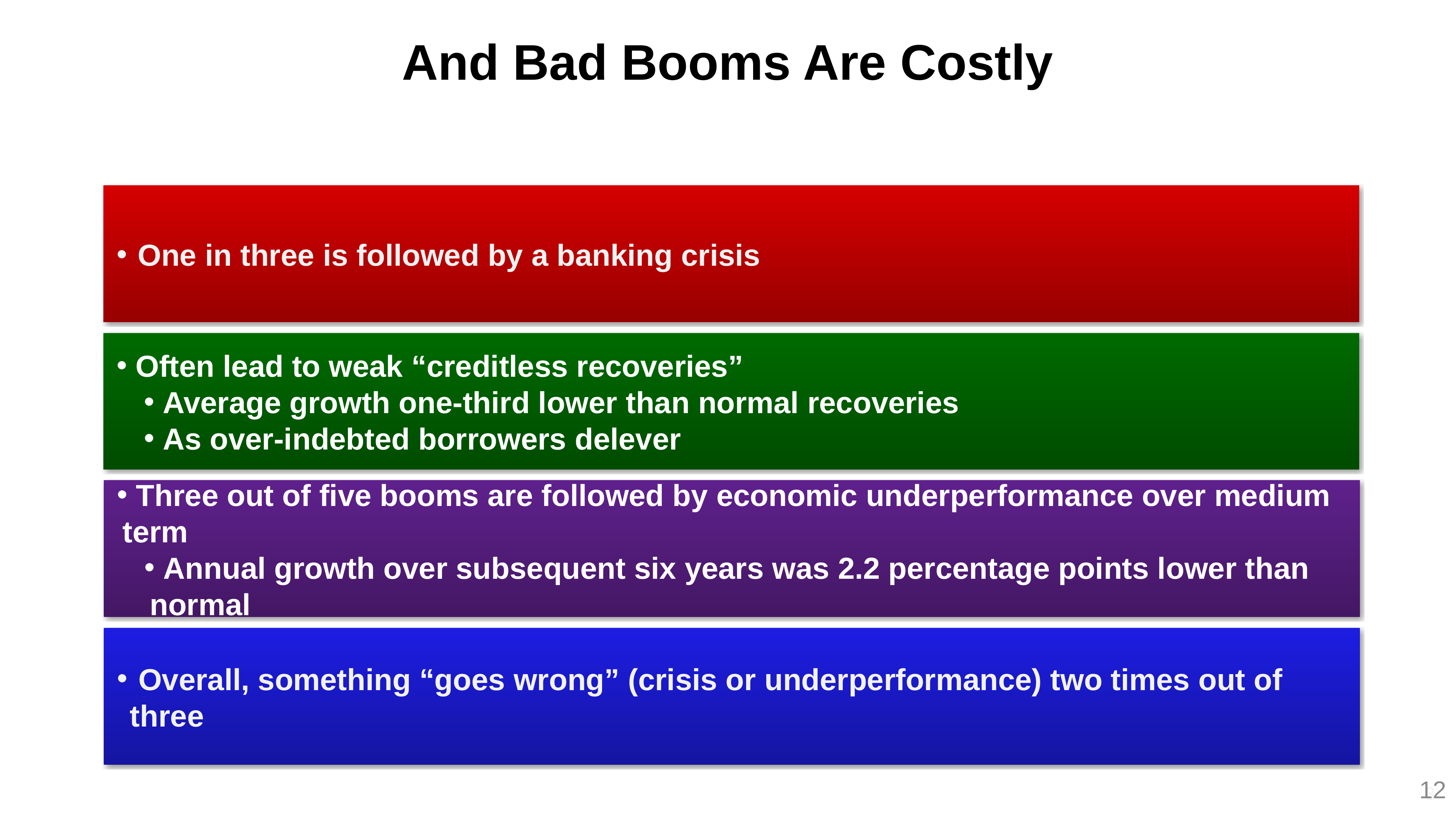

And Bad Booms Are Costly
 One in three is followed by a banking crisis
 Often lead to weak “creditless recoveries”
 Average growth one-third lower than normal recoveries
 As over-indebted borrowers delever
 Three out of five booms are followed by economic underperformance over medium term
 Annual growth over subsequent six years was 2.2 percentage points lower than normal
 Overall, something “goes wrong” (crisis or underperformance) two times out of three
12
3